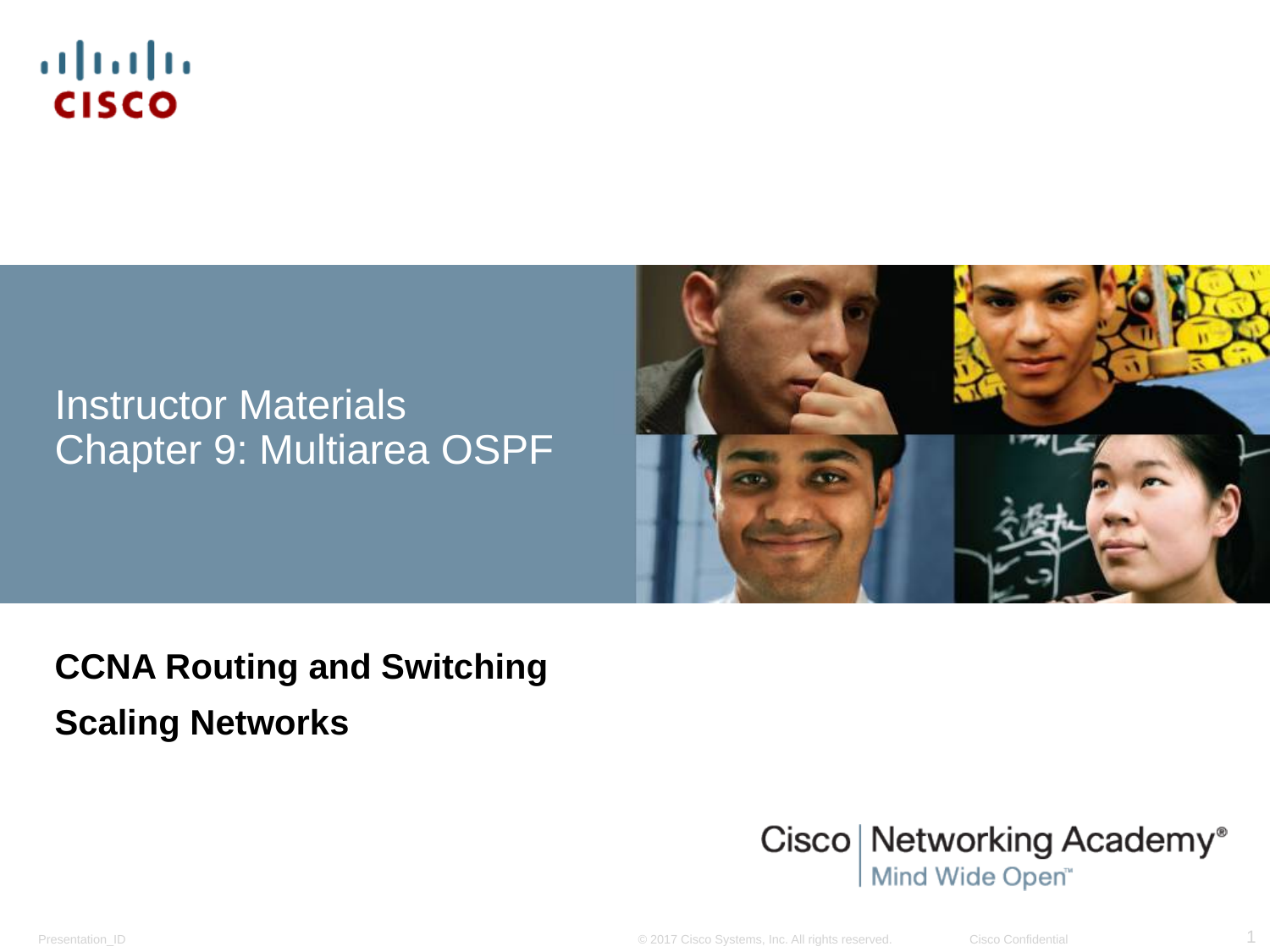

# Instructor Materials Chapter 9: Multiarea OSPF
CCNA Routing and Switching
Scaling Networks